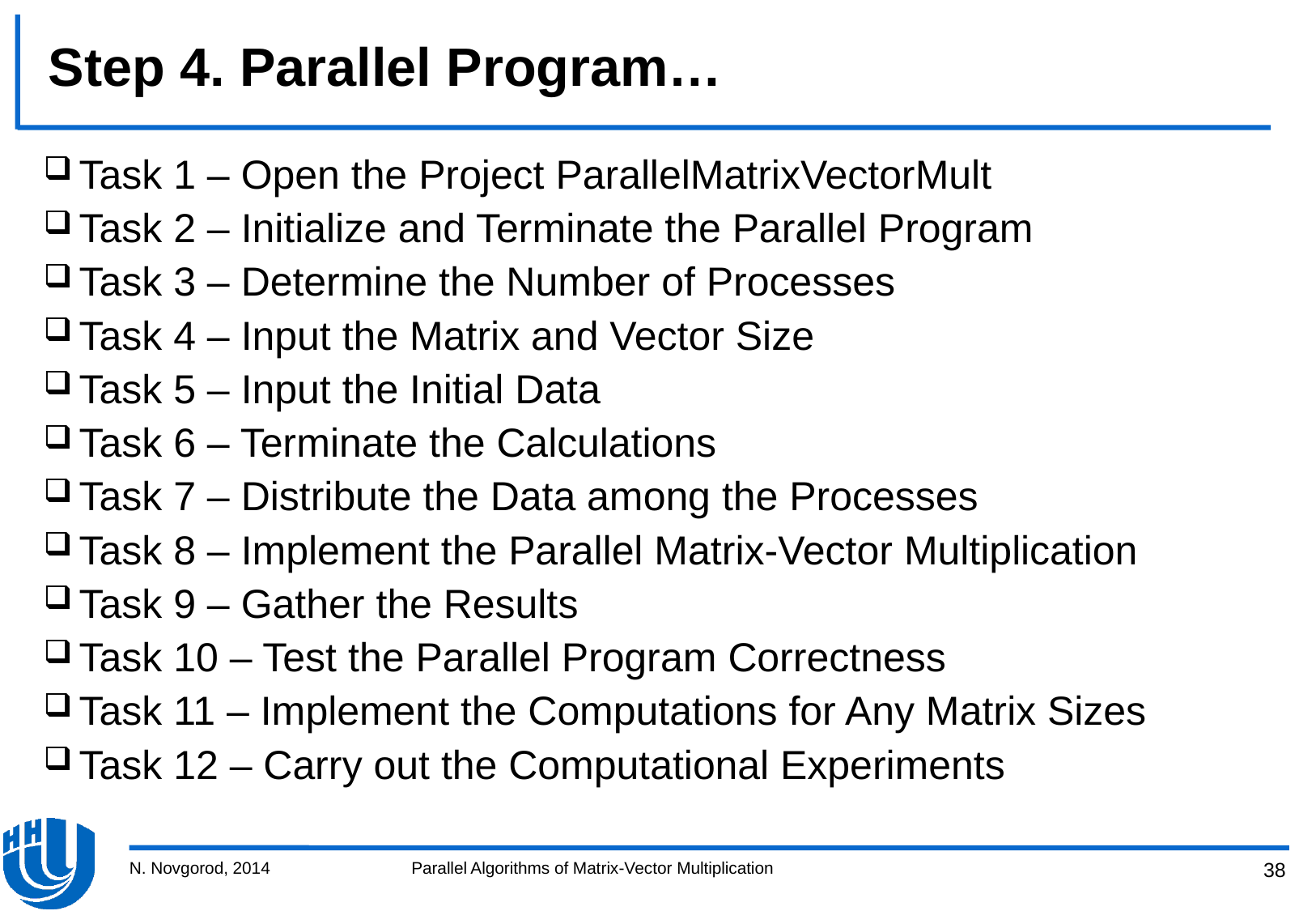

# Step 4. Parallel Program…
Task 1 – Open the Project ParallelMatrixVectorMult
Task 2 – Initialize and Terminate the Parallel Program
Task 3 – Determine the Number of Processes
Task 4 – Input the Matrix and Vector Size
Task 5 – Input the Initial Data
Task 6 – Terminate the Calculations
Task 7 – Distribute the Data among the Processes
Task 8 – Implement the Parallel Matrix-Vector Multiplication
Task 9 – Gather the Results
Task 10 – Test the Parallel Program Correctness
Task 11 – Implement the Computations for Any Matrix Sizes
Task 12 – Carry out the Computational Experiments
N. Novgorod, 2014
Parallel Algorithms of Matrix-Vector Multiplication
38